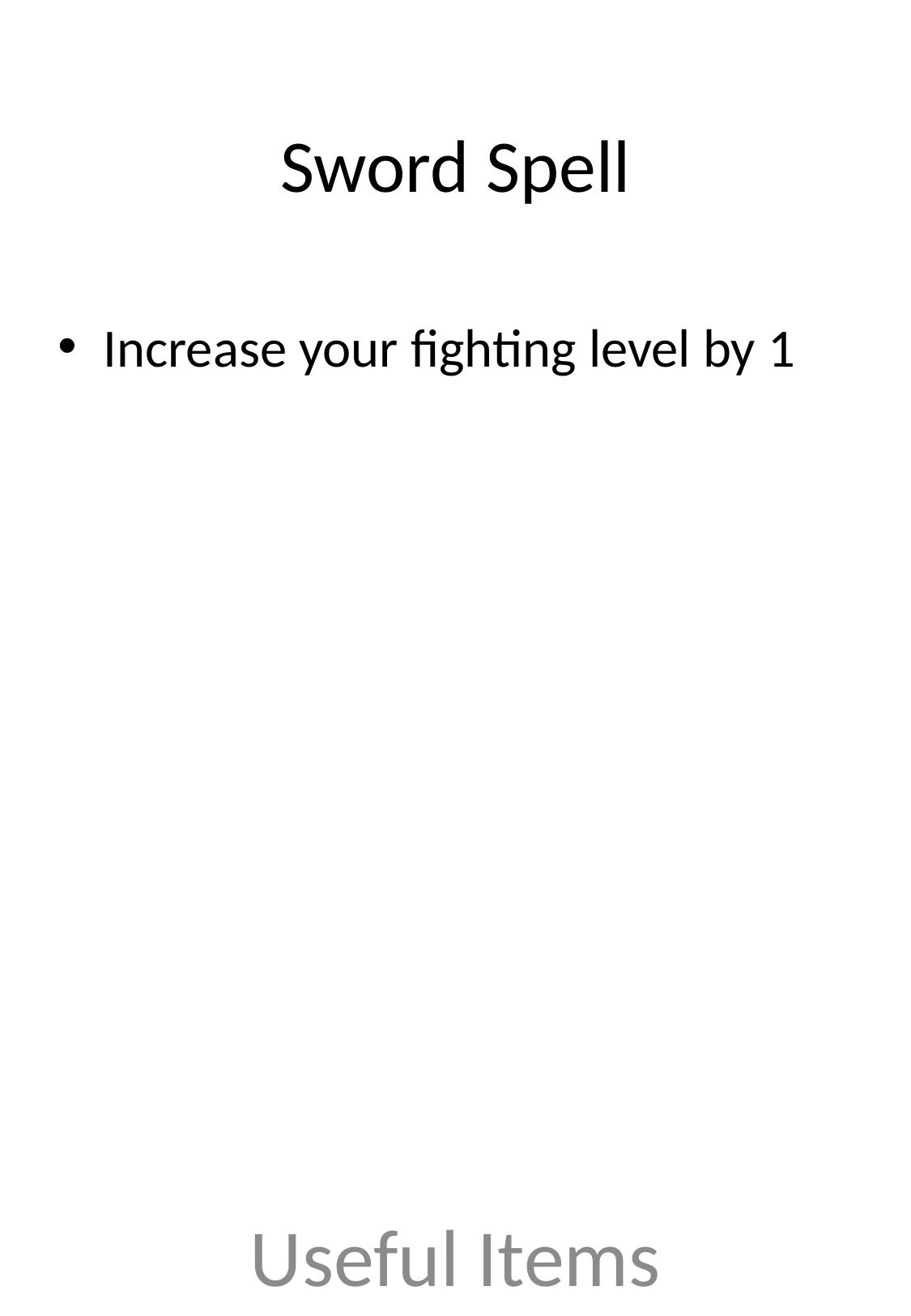

# Sword Spell
Increase your fighting level by 1
Useful Items